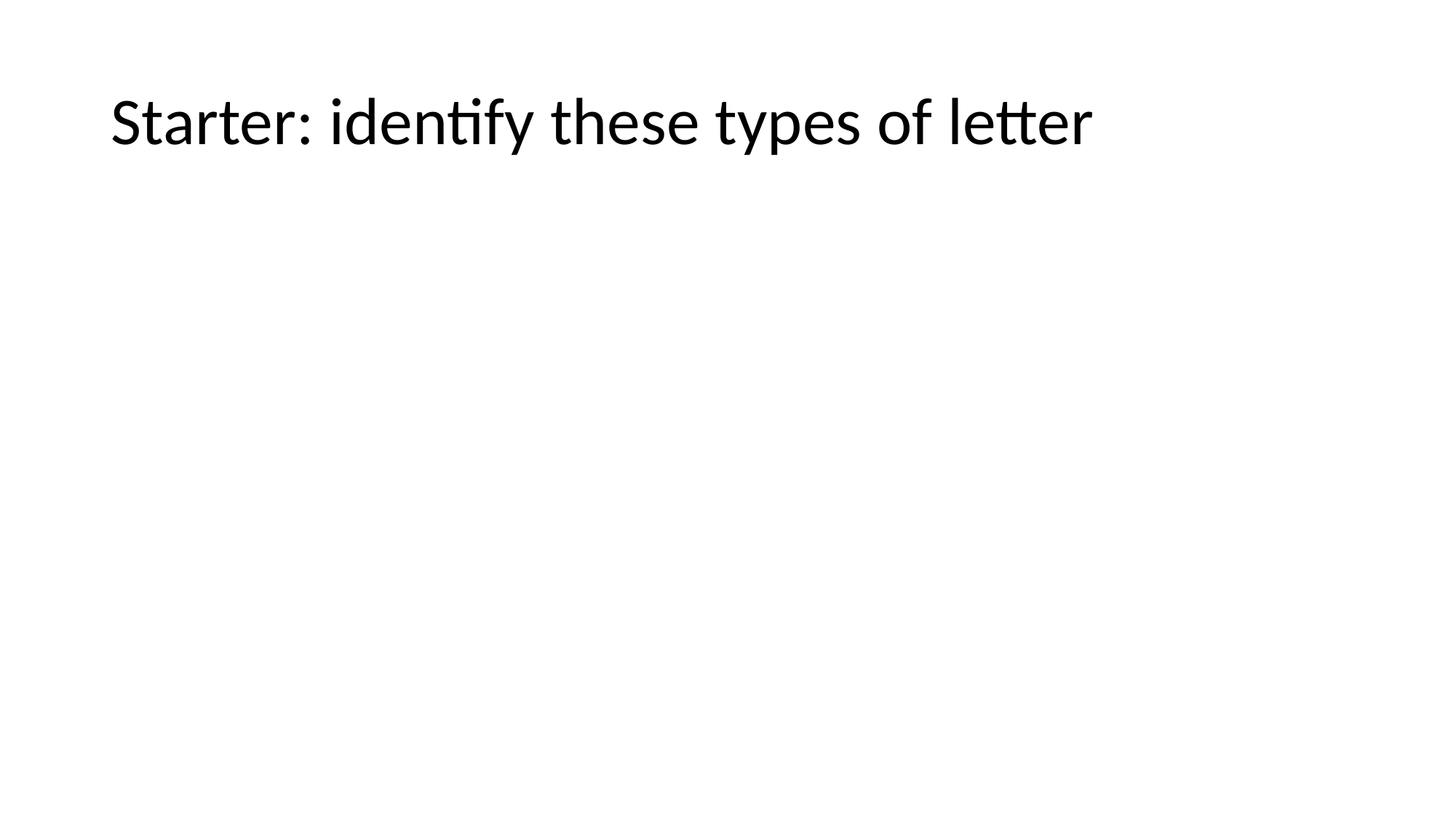

# Starter: identify these types of letter